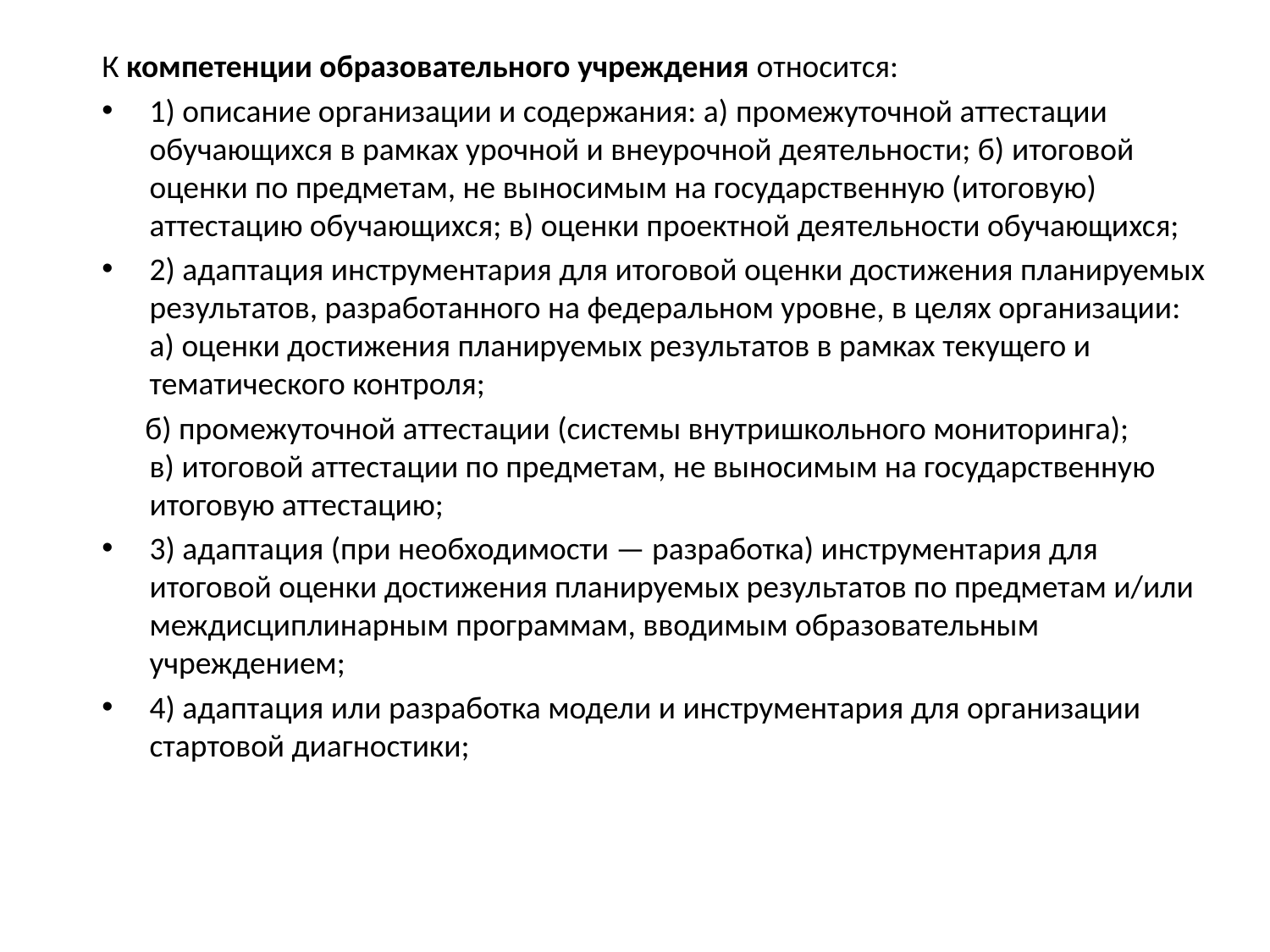

К компетенции образовательного учреждения относится:
1) описание организации и содержания: а) промежуточной аттестации обучающихся в рамках урочной и внеурочной деятельности; б) итоговой оценки по предметам, не выносимым на государственную (итоговую) аттестацию обучающихся; в) оценки проектной деятельности обучающихся;
2) адаптация инструментария для итоговой оценки достижения планируемых результатов, разработанного на федеральном уровне, в целях организации: а) оценки достижения планируемых результатов в рамках текущего и тематического контроля;
      б) промежуточной аттестации (системы внутришкольного мониторинга); в) итоговой аттестации по предметам, не выносимым на государственную итоговую аттестацию;
3) адаптация (при необходимости — разработка) инструментария для итоговой оценки достижения планируемых результатов по предметам и/или междисциплинарным программам, вводимым образовательным учреждением;
4) адаптация или разработка модели и инструментария для организации стартовой диагностики;